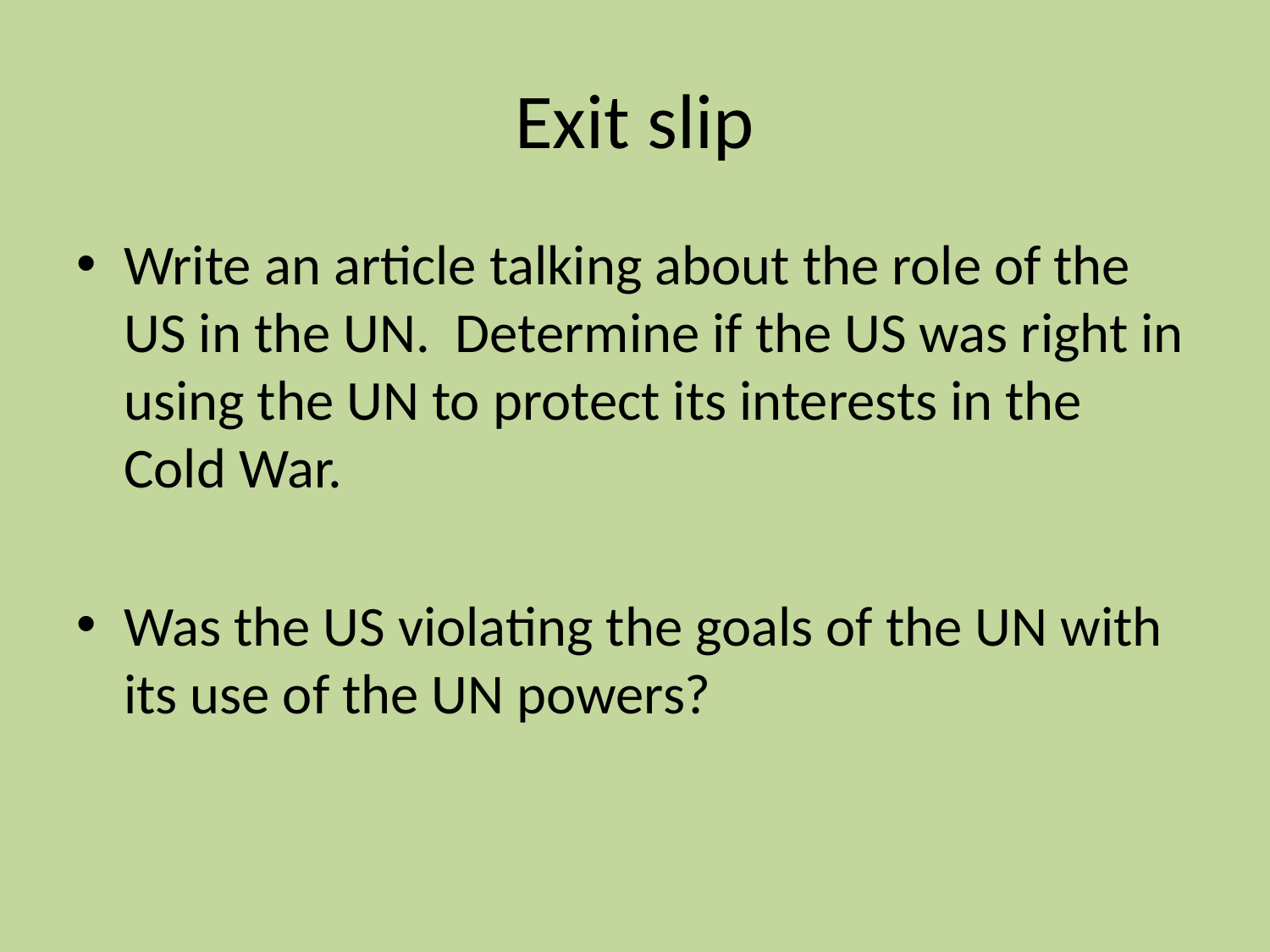

# Exit slip
Write an article talking about the role of the US in the UN.  Determine if the US was right in using the UN to protect its interests in the Cold War.

Was the US violating the goals of the UN with its use of the UN powers?